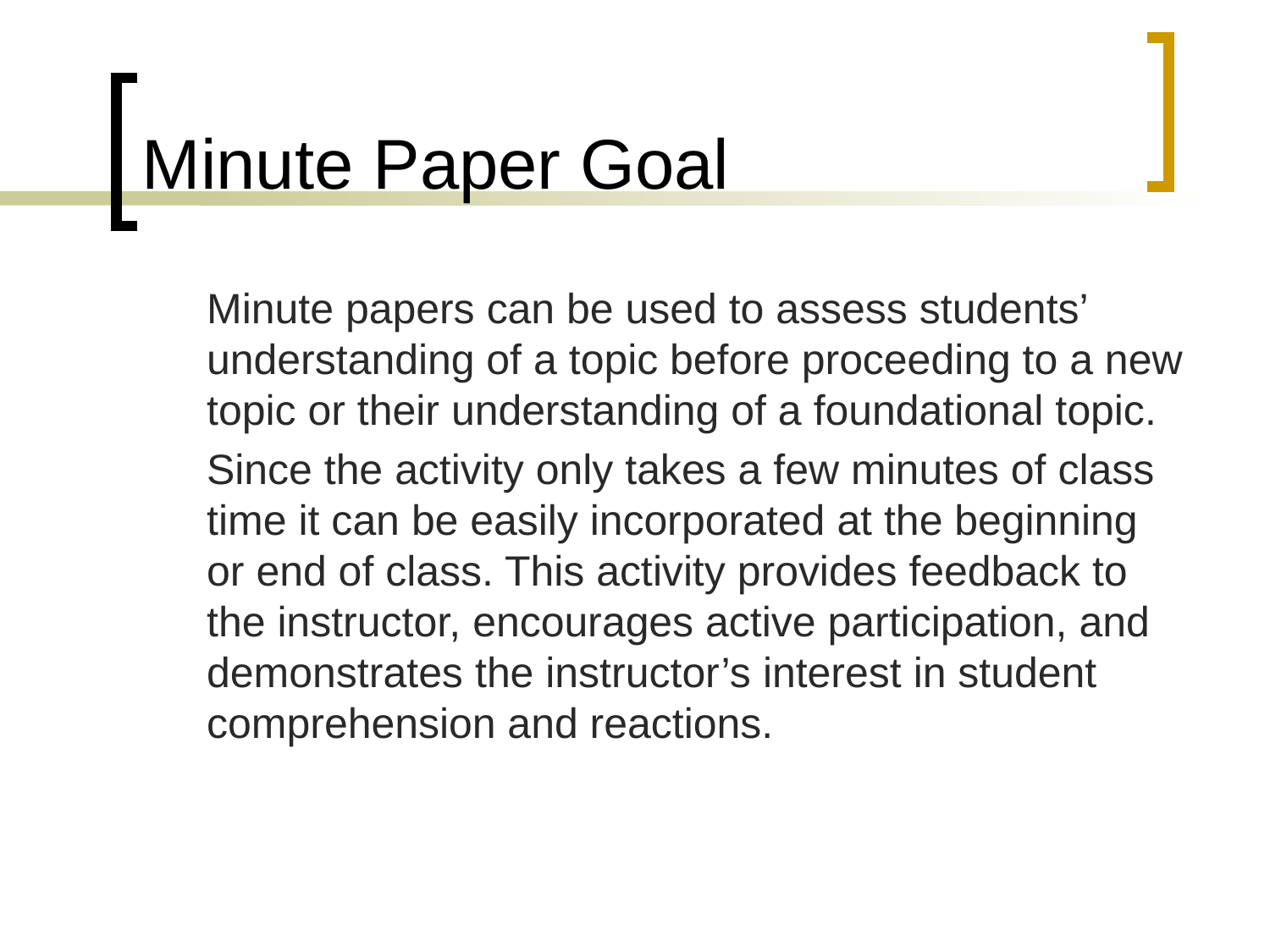

# Minute Paper Goal
	Minute papers can be used to assess students’ understanding of a topic before proceeding to a new topic or their understanding of a foundational topic.
	Since the activity only takes a few minutes of class time it can be easily incorporated at the beginning or end of class. This activity provides feedback to the instructor, encourages active participation, and demonstrates the instructor’s interest in student comprehension and reactions.